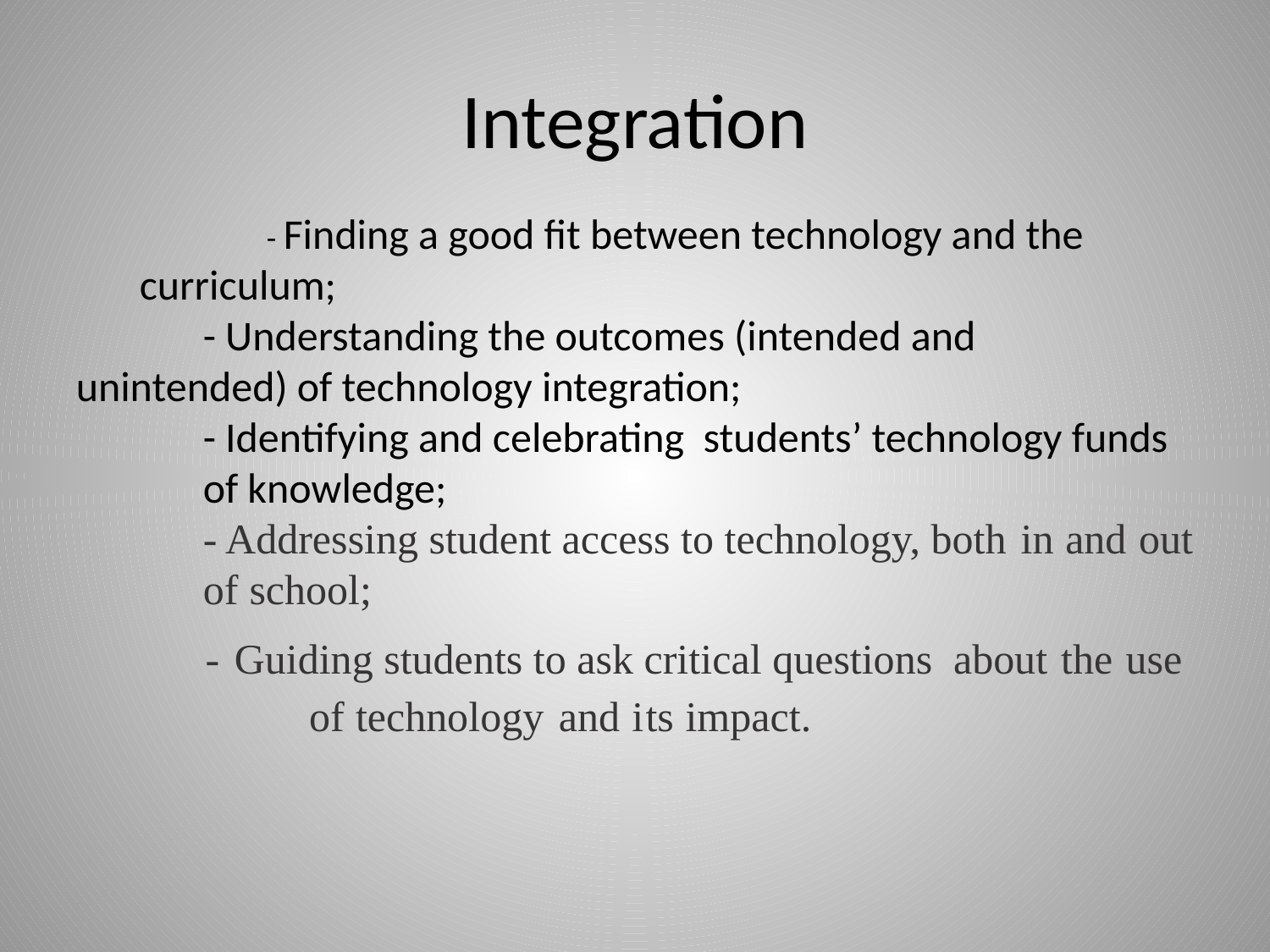

# Integration
	- Finding a good fit between technology and the 	curriculum;
   	- Understanding the outcomes (intended and 	unintended) of technology integration;
  	- Identifying and celebrating  students’ technology funds 	of knowledge;
	- Addressing student access to technology, both in and out 	of school;

  - Guiding students to ask critical questions  about the use 	of technology and its impact.